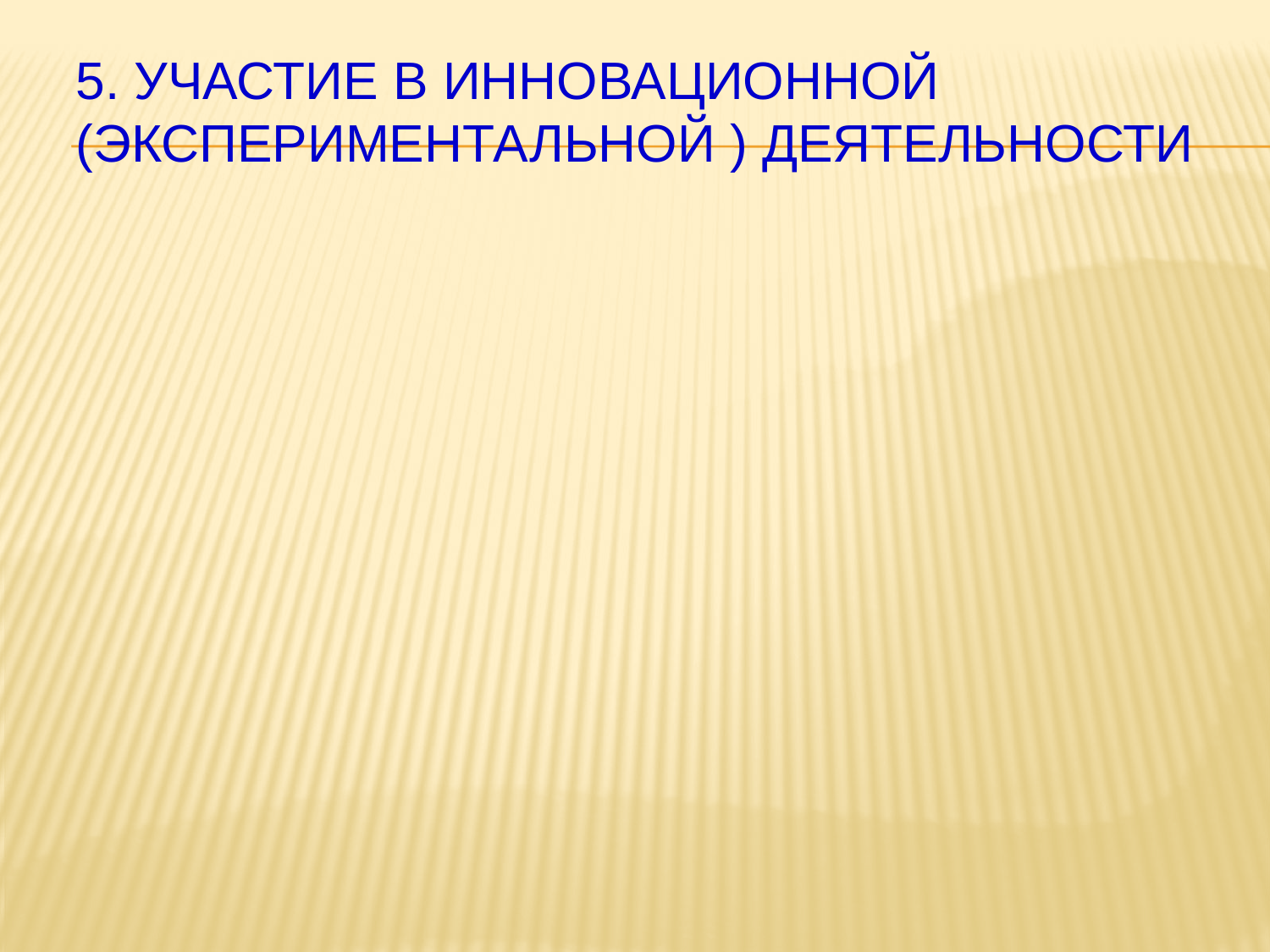

# 5. Участие в инновационной (экспериментальной ) деятельности